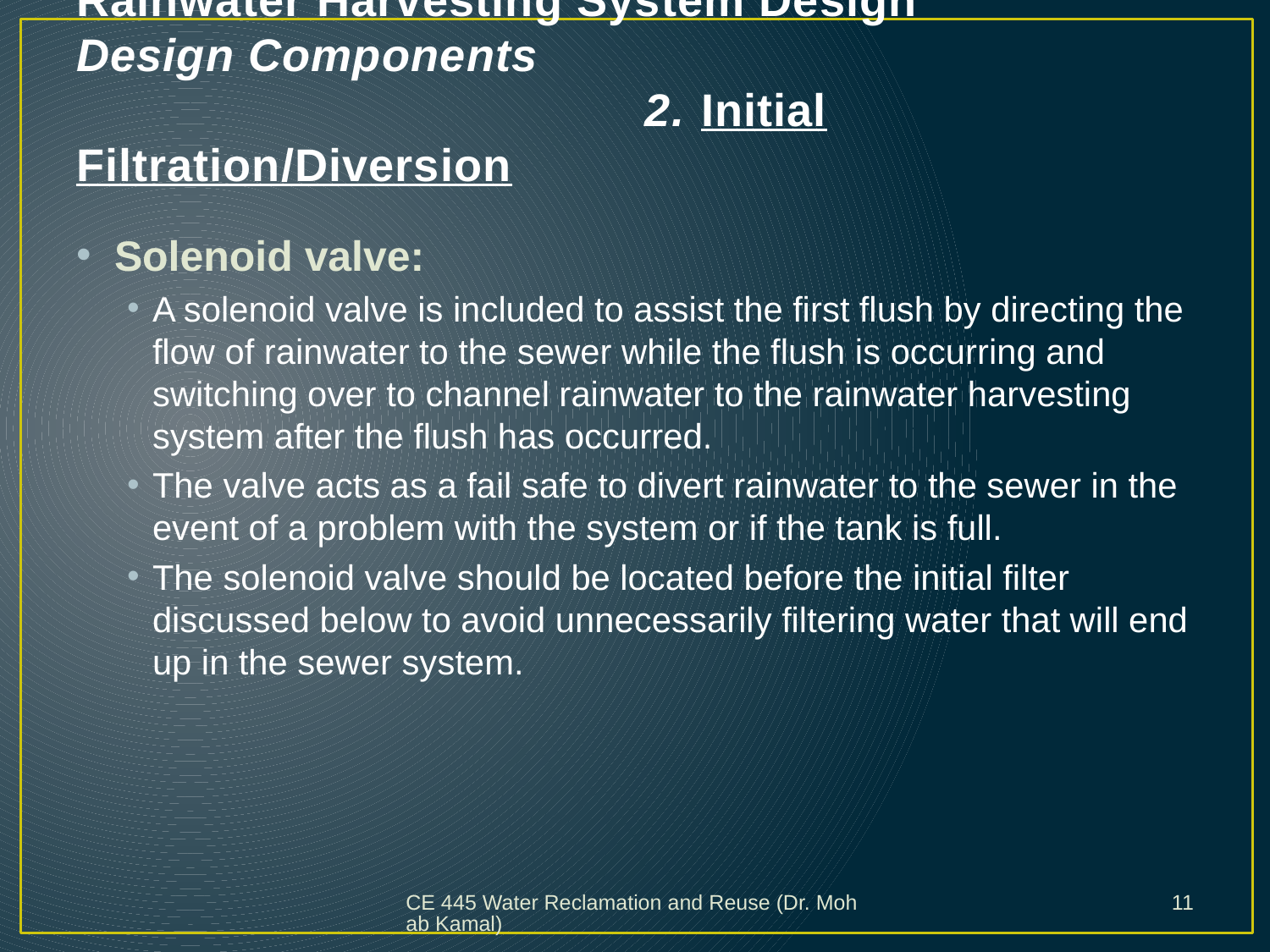

# Rainwater Harvesting System Design Design Components 2. Initial Filtration/Diversion
Solenoid valve:
A solenoid valve is included to assist the first flush by directing the flow of rainwater to the sewer while the flush is occurring and switching over to channel rainwater to the rainwater harvesting system after the flush has occurred.
The valve acts as a fail safe to divert rainwater to the sewer in the event of a problem with the system or if the tank is full.
The solenoid valve should be located before the initial filter discussed below to avoid unnecessarily filtering water that will end up in the sewer system.
CE 445 Water Reclamation and Reuse (Dr. Mohab Kamal)
11